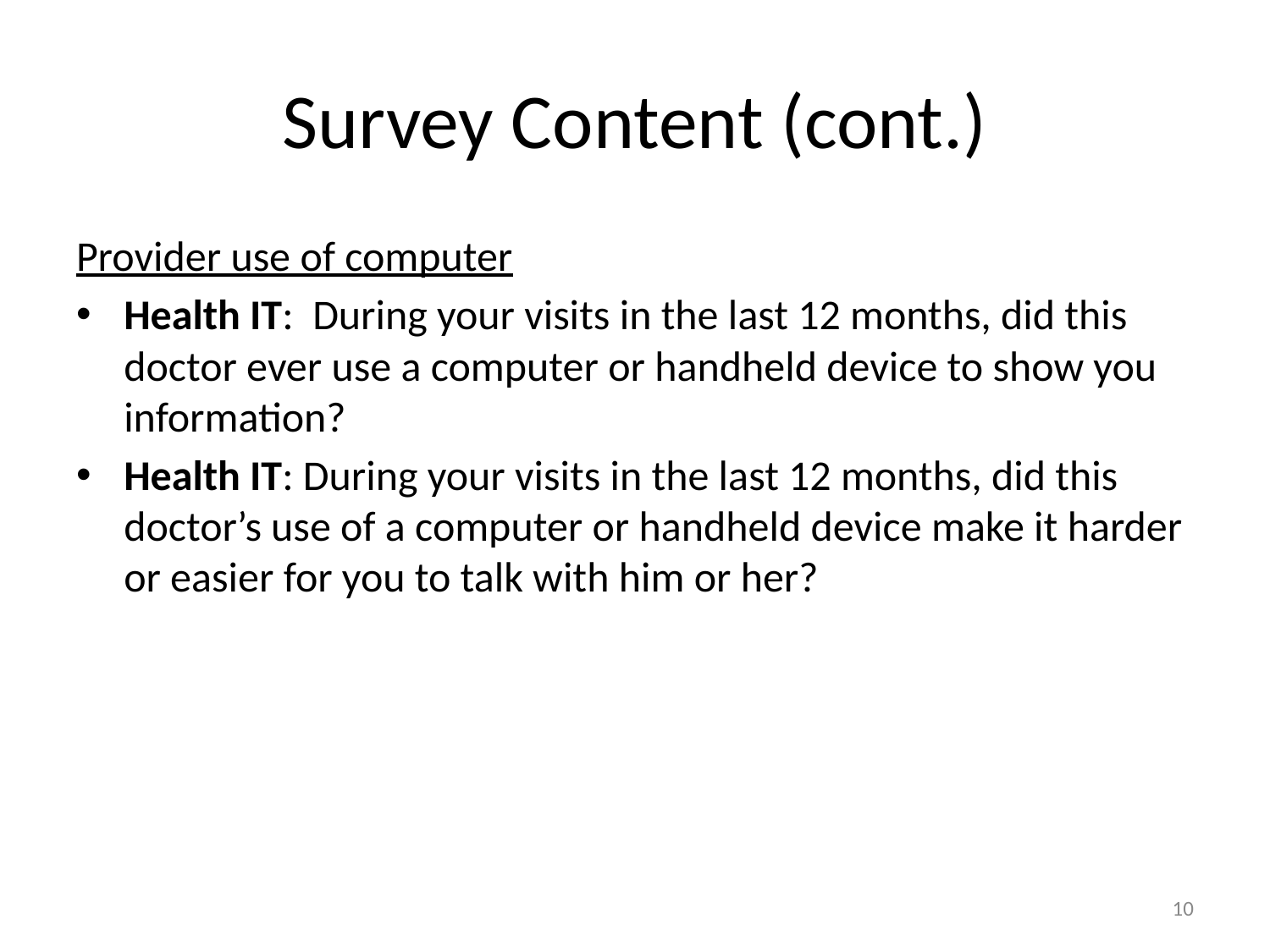

# Survey Content (cont.)
Provider use of computer
Health IT:  During your visits in the last 12 months, did this doctor ever use a computer or handheld device to show you information?
Health IT: During your visits in the last 12 months, did this doctor’s use of a computer or handheld device make it harder or easier for you to talk with him or her?
10